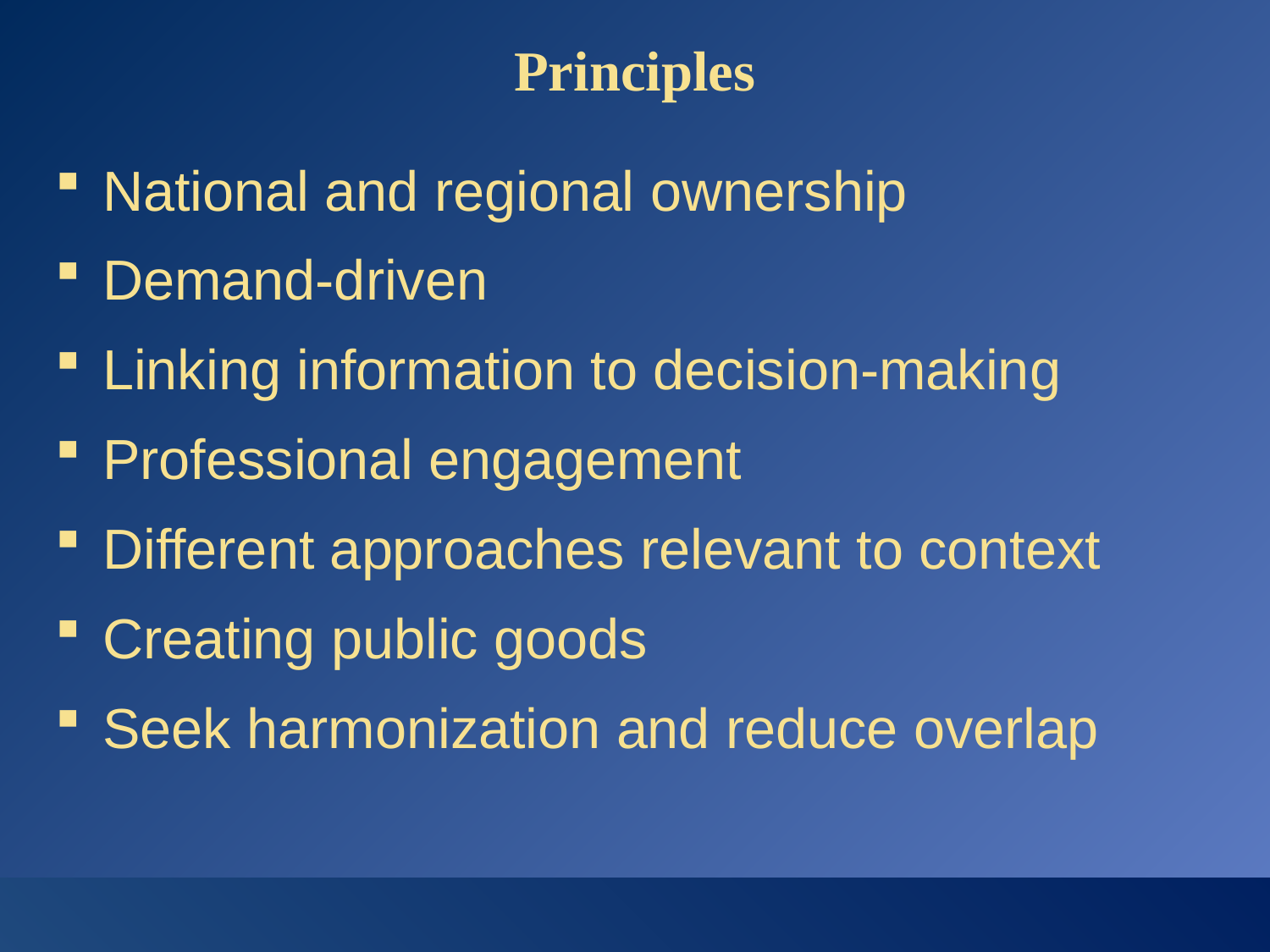

# Principles
National and regional ownership
Demand-driven
Linking information to decision-making
Professional engagement
Different approaches relevant to context
Creating public goods
Seek harmonization and reduce overlap